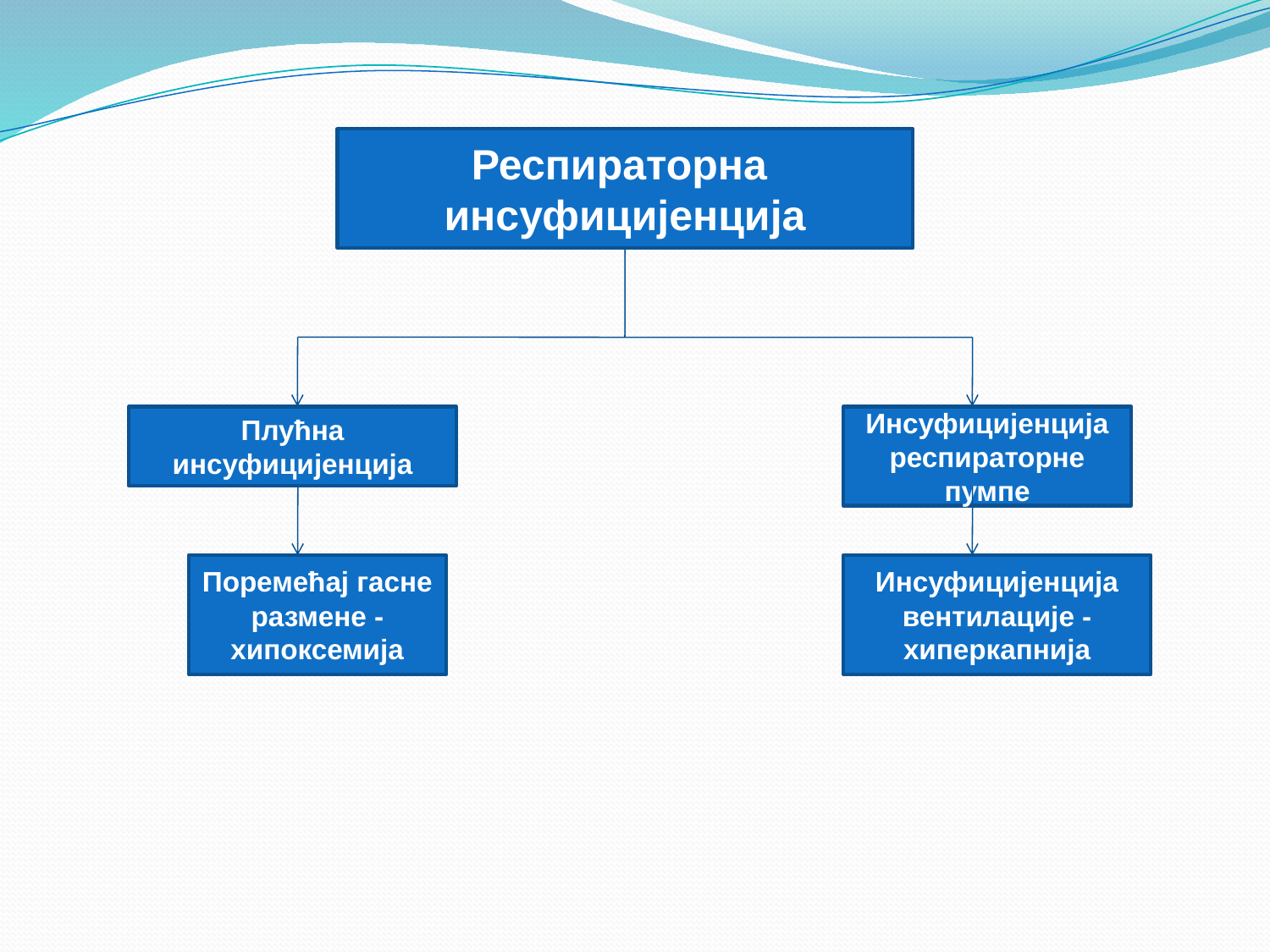

#
Респираторна  инсуфицијенција

Плућна инсуфицијенција
Инсуфицијенција респираторне пумпе
Поремећај гасне размене - хипоксемија
Инсуфицијенција вентилације - хиперкапнија